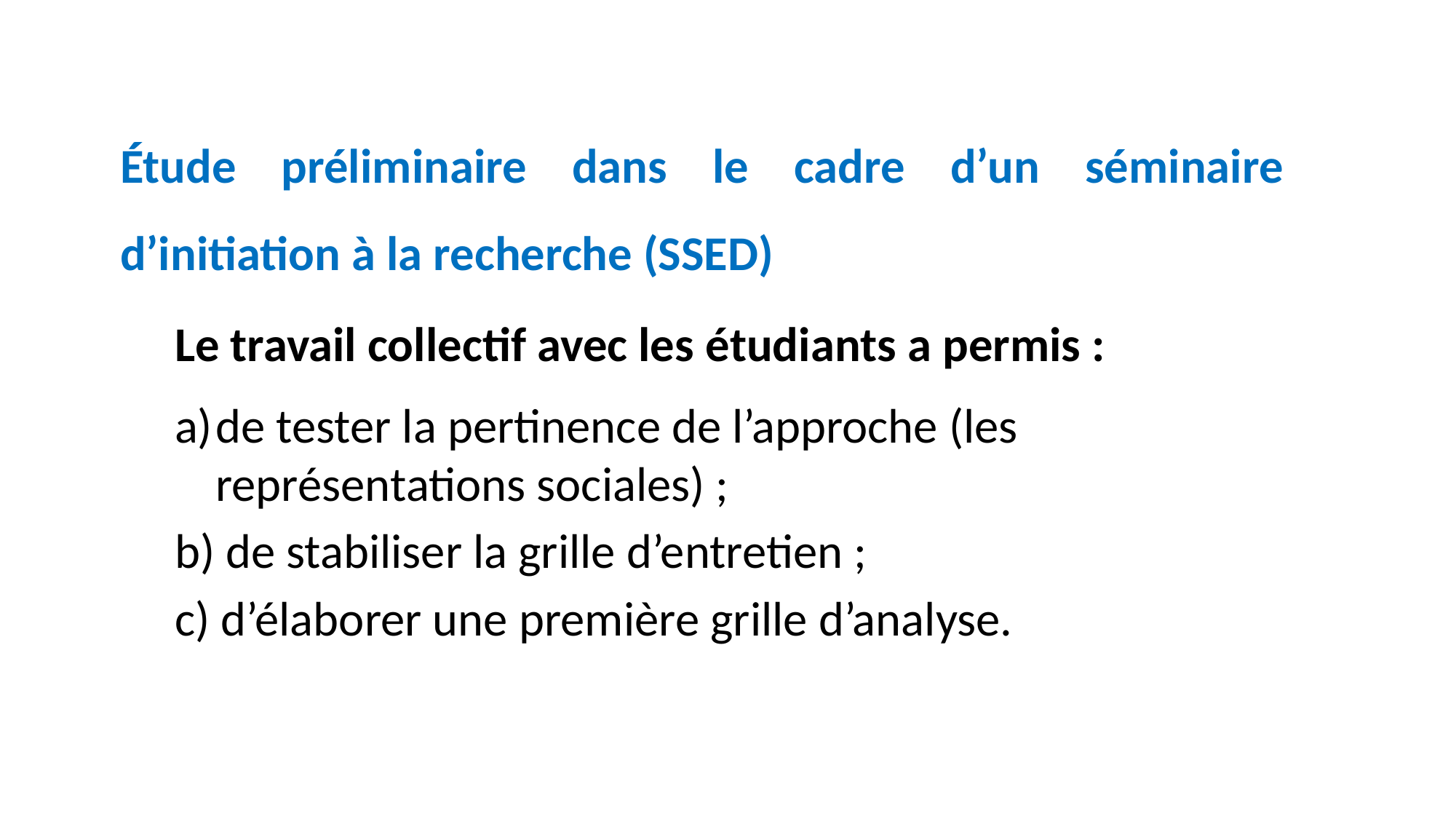

Étude préliminaire dans le cadre d’un séminaire d’initiation à la recherche (SSED)

	Le travail collectif avec les étudiants a permis :

de tester la pertinence de l’approche (les représentations sociales) ;

b) de stabiliser la grille d’entretien ;

c) d’élaborer une première grille d’analyse.